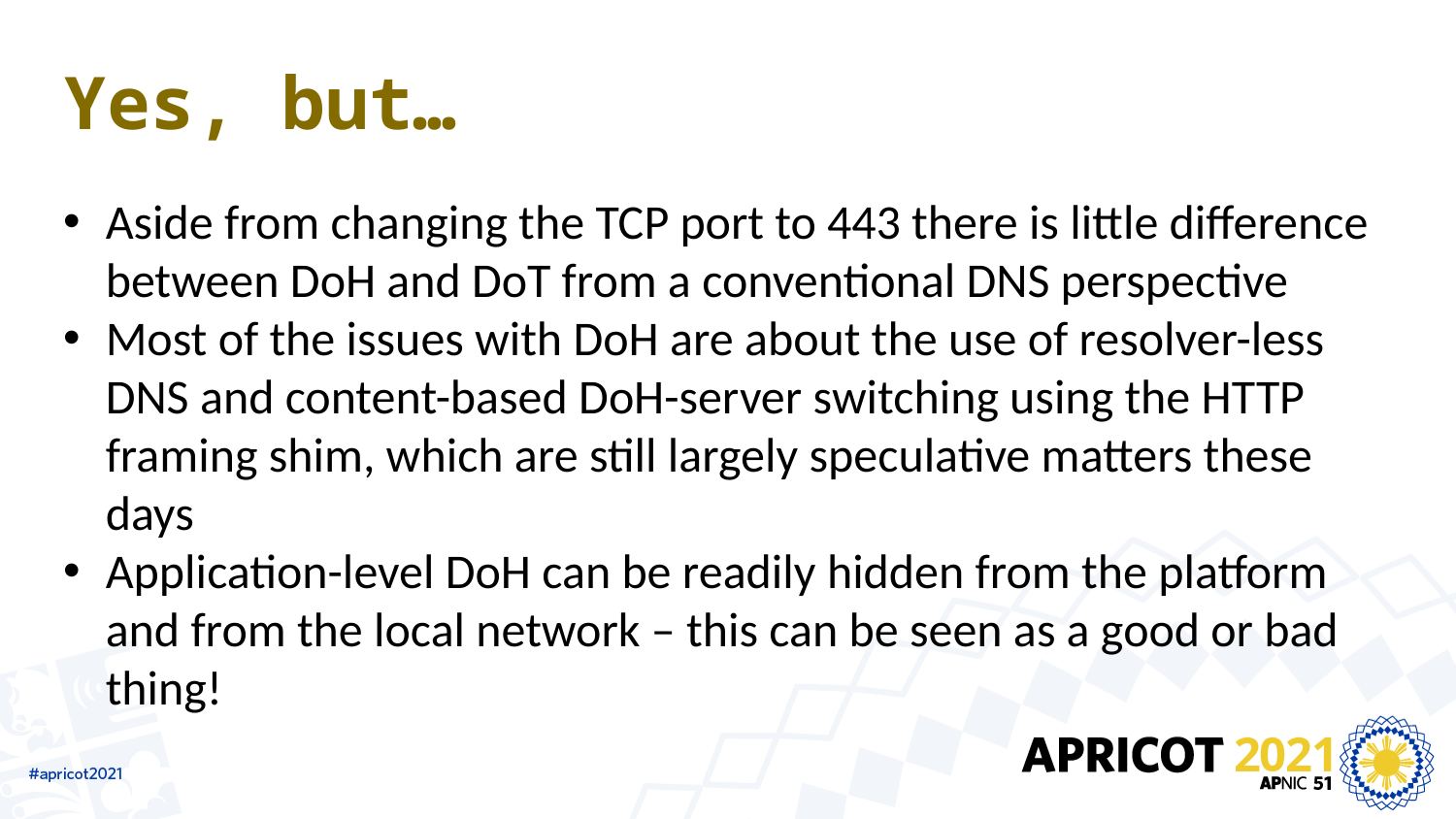

# Yes, but…
Aside from changing the TCP port to 443 there is little difference between DoH and DoT from a conventional DNS perspective
Most of the issues with DoH are about the use of resolver-less DNS and content-based DoH-server switching using the HTTP framing shim, which are still largely speculative matters these days
Application-level DoH can be readily hidden from the platform and from the local network – this can be seen as a good or bad thing!